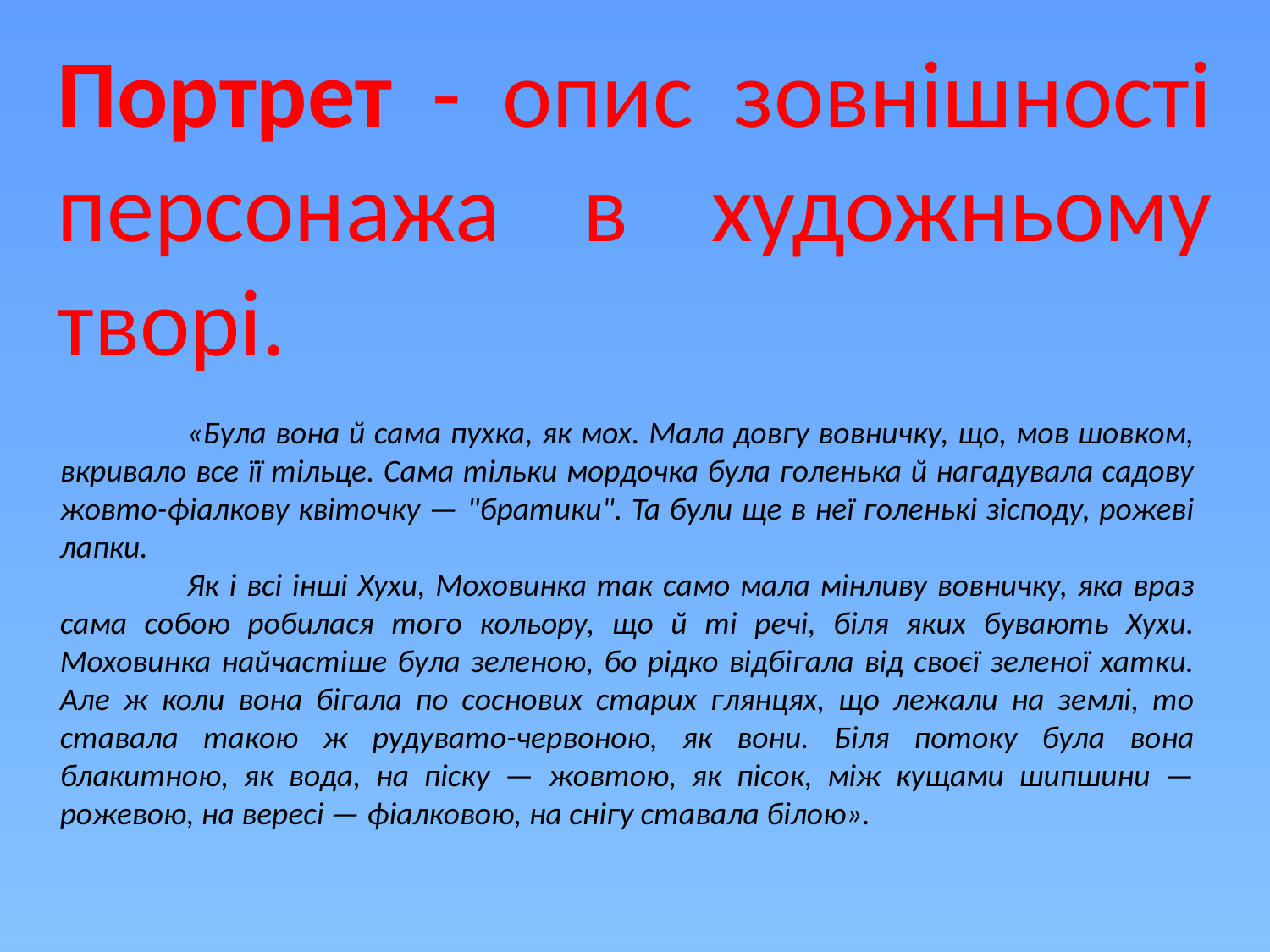

Портрет - опис зовнішності персонажа в художньому творі.
	«Була вона й сама пухка, як мох. Мала довгу вовничку, що, мов шовком, вкривало все її тільце. Сама тільки мордочка була голенька й нагадувала садову жовто-фіалкову квіточку — "братики". Та були ще в неї голенькі зісподу, рожеві лапки.
	Як і всі інші Хухи, Моховинка так само мала мінливу вовничку, яка враз сама собою робилася того кольору, що й ті речі, біля яких бувають Хухи. Моховинка найчастіше була зеленою, бо рідко відбігала від своєї зеленої хатки. Але ж коли вона бігала по соснових старих глянцях, що лежали на землі, то ставала такою ж рудувато-червоною, як вони. Біля потоку була вона блакитною, як вода, на піску — жовтою, як пісок, між кущами шипшини — рожевою, на вересі — фіалковою, на снігу ставала білою».